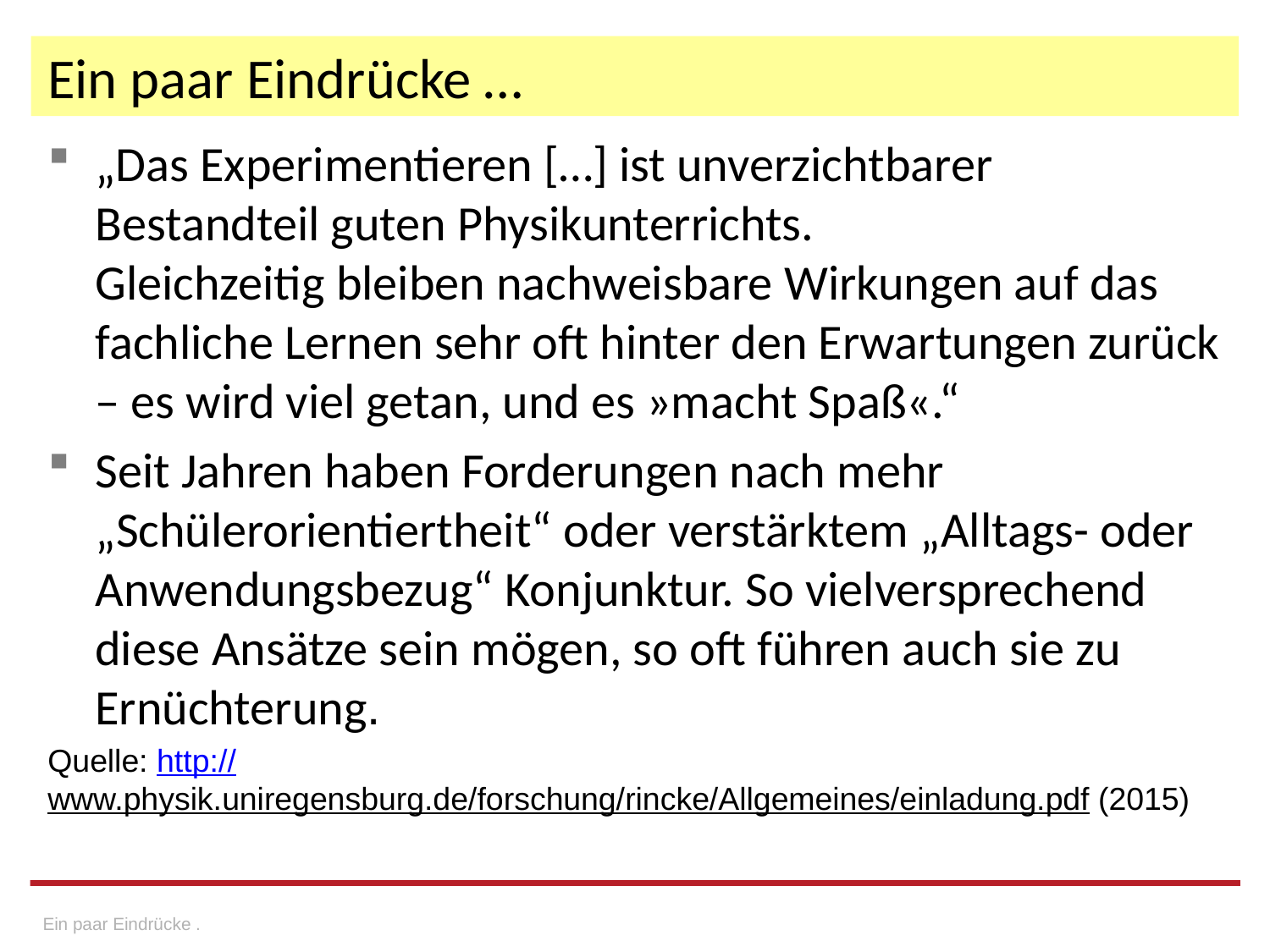

# Ein paar Eindrücke …
„Das Experimentieren […] ist unverzichtbarer Bestandteil guten Physikunterrichts.
Gleichzeitig bleiben nachweisbare Wirkungen auf das fachliche Lernen sehr oft hinter den Erwartungen zurück – es wird viel getan, und es »macht Spaß«.“
Seit Jahren haben Forderungen nach mehr „Schülerorientiertheit“ oder verstärktem „Alltags- oder Anwendungsbezug“ Konjunktur. So vielversprechend diese Ansätze sein mögen, so oft führen auch sie zu Ernüchterung.
Quelle: http://www.physik.uniregensburg.de/forschung/rincke/Allgemeines/einladung.pdf (2015)

Ein paar Eindrücke .